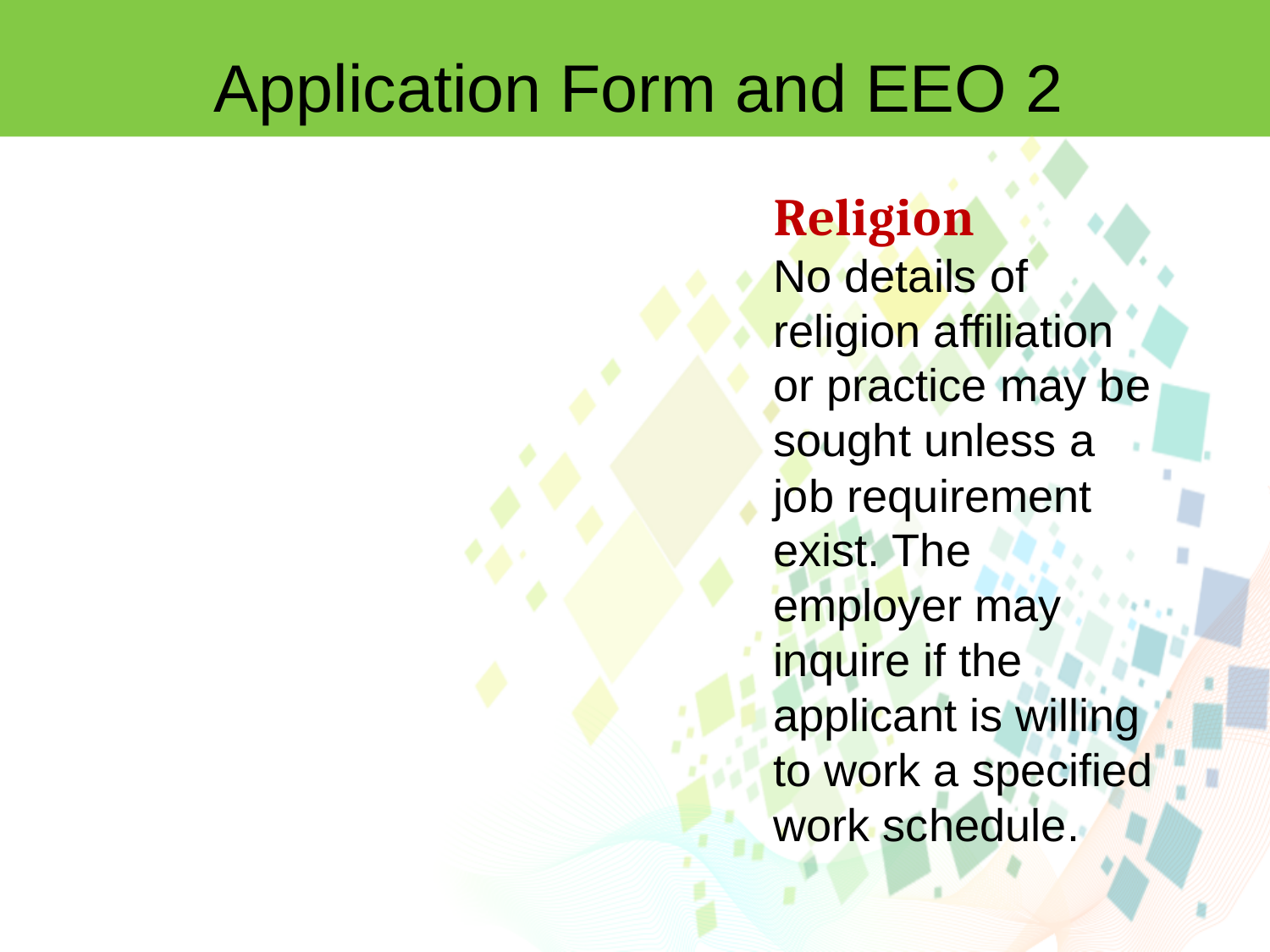

Application Form and EEO 2
Religion
No details of religion affiliation or practice may be sought unless a job requirement exist. The employer may inquire if the applicant is willing to work a specified work schedule.